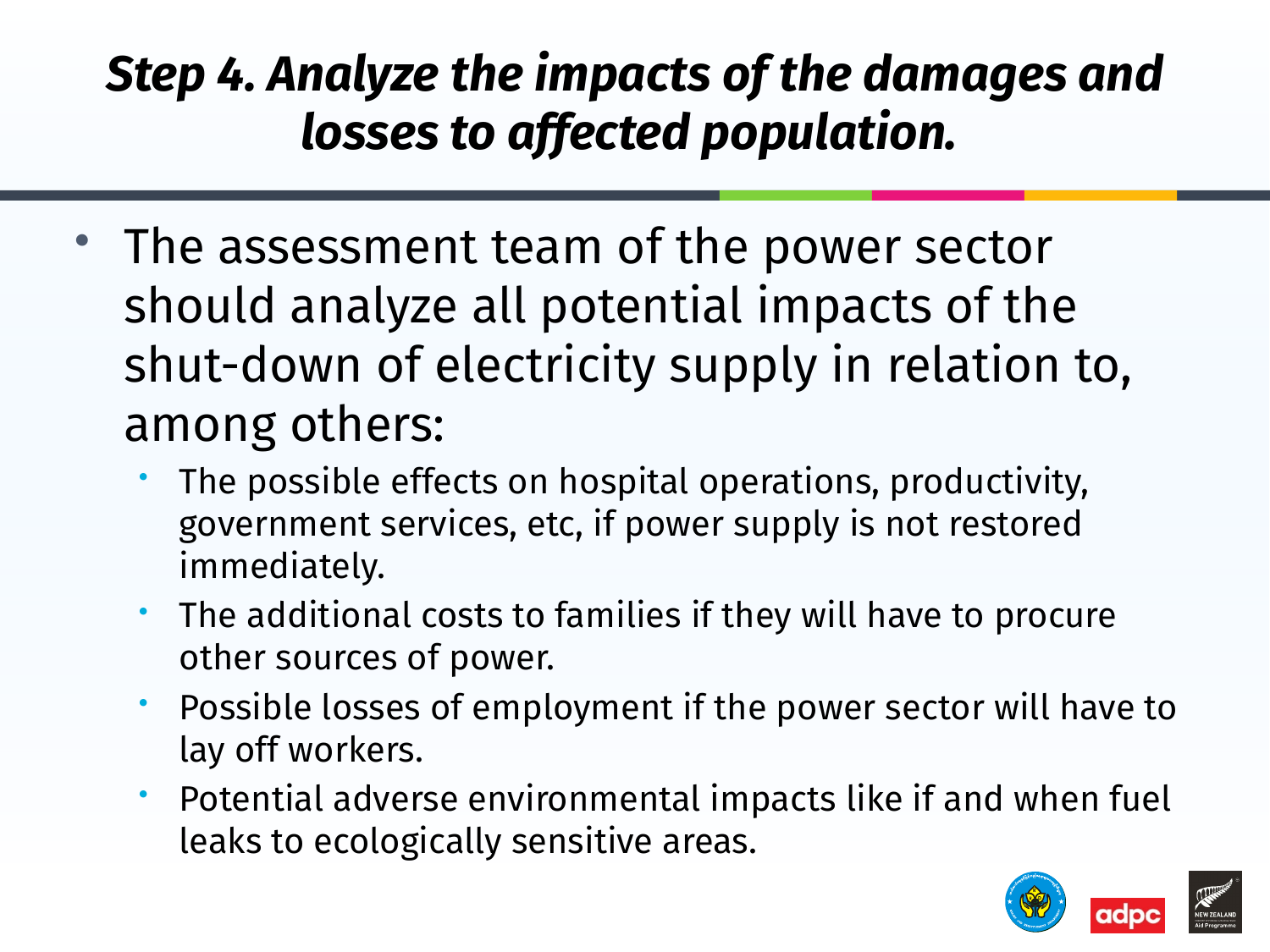

# Step 4. Analyze the impacts of the damages and losses to affected population.
The assessment team of the power sector should analyze all potential impacts of the shut-down of electricity supply in relation to, among others:
The possible effects on hospital operations, productivity, government services, etc, if power supply is not restored immediately.
The additional costs to families if they will have to procure other sources of power.
Possible losses of employment if the power sector will have to lay off workers.
Potential adverse environmental impacts like if and when fuel leaks to ecologically sensitive areas.